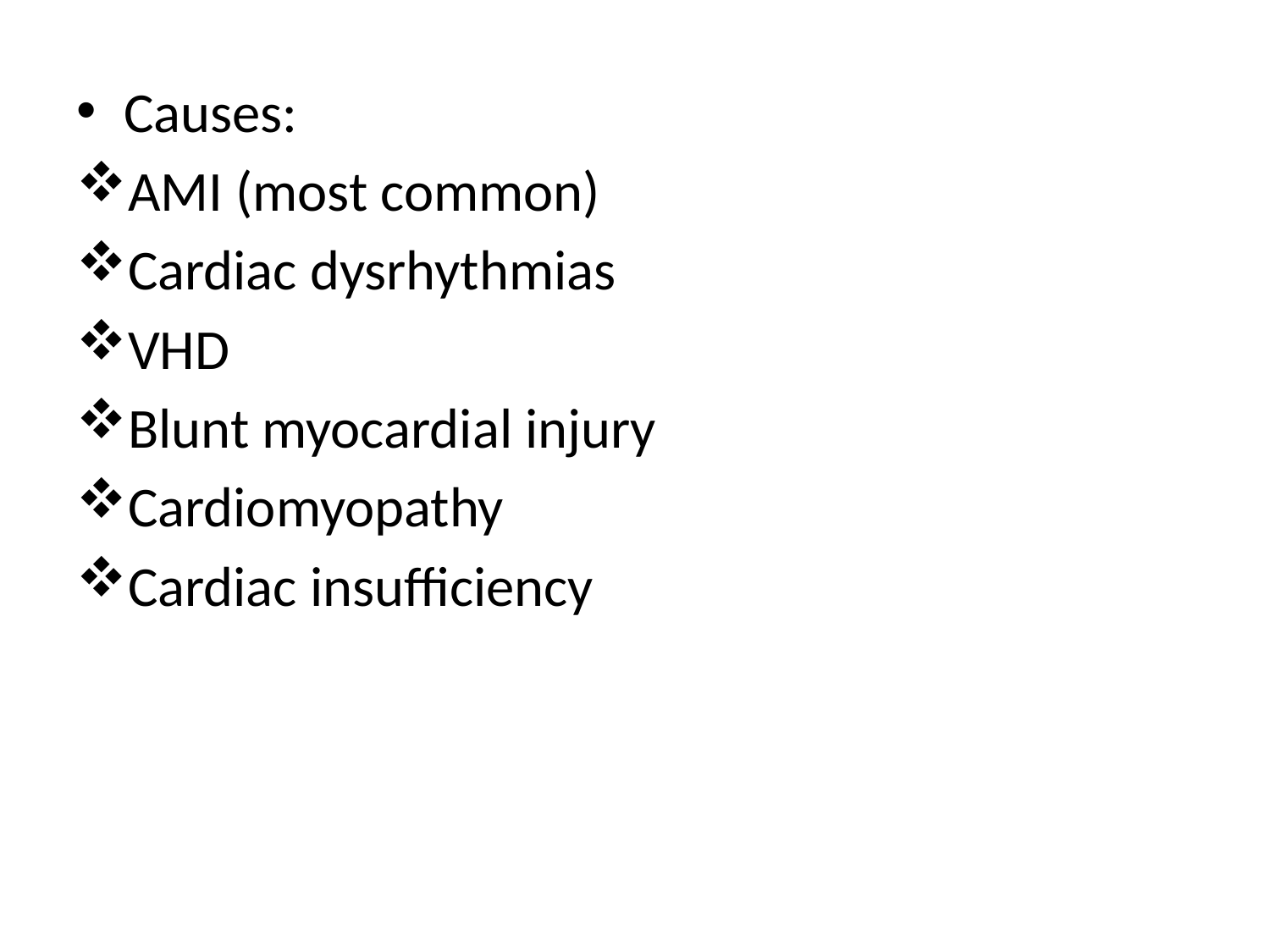

Causes:
AMI (most common)
Cardiac dysrhythmias
VHD
Blunt myocardial injury
Cardiomyopathy
Cardiac insufficiency